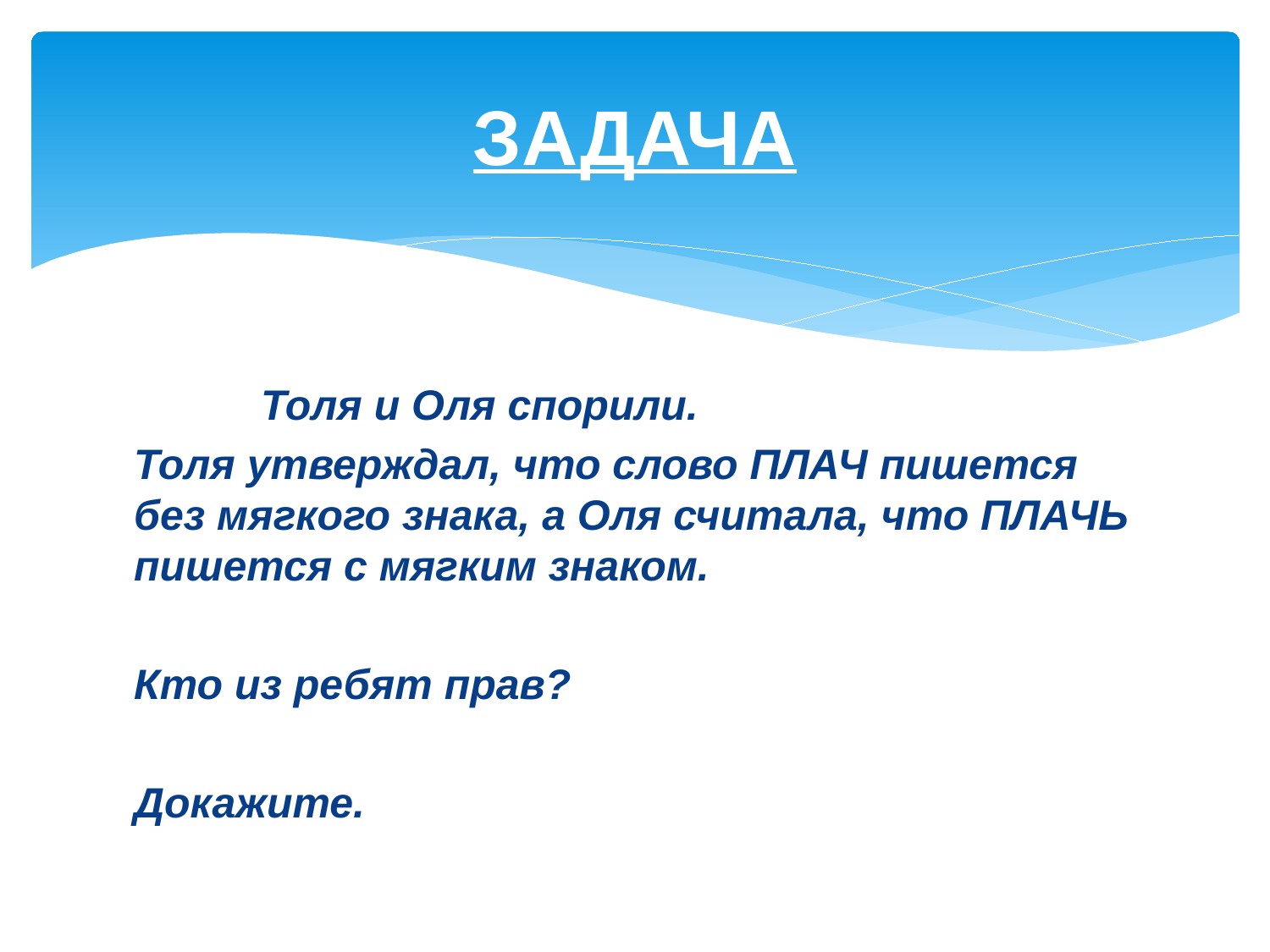

# ЗАДАЧА
	Толя и Оля спорили.
Толя утверждал, что слово ПЛАЧ пишется без мягкого знака, а Оля считала, что ПЛАЧЬ пишется с мягким знаком.

Кто из ребят прав?

Докажите.